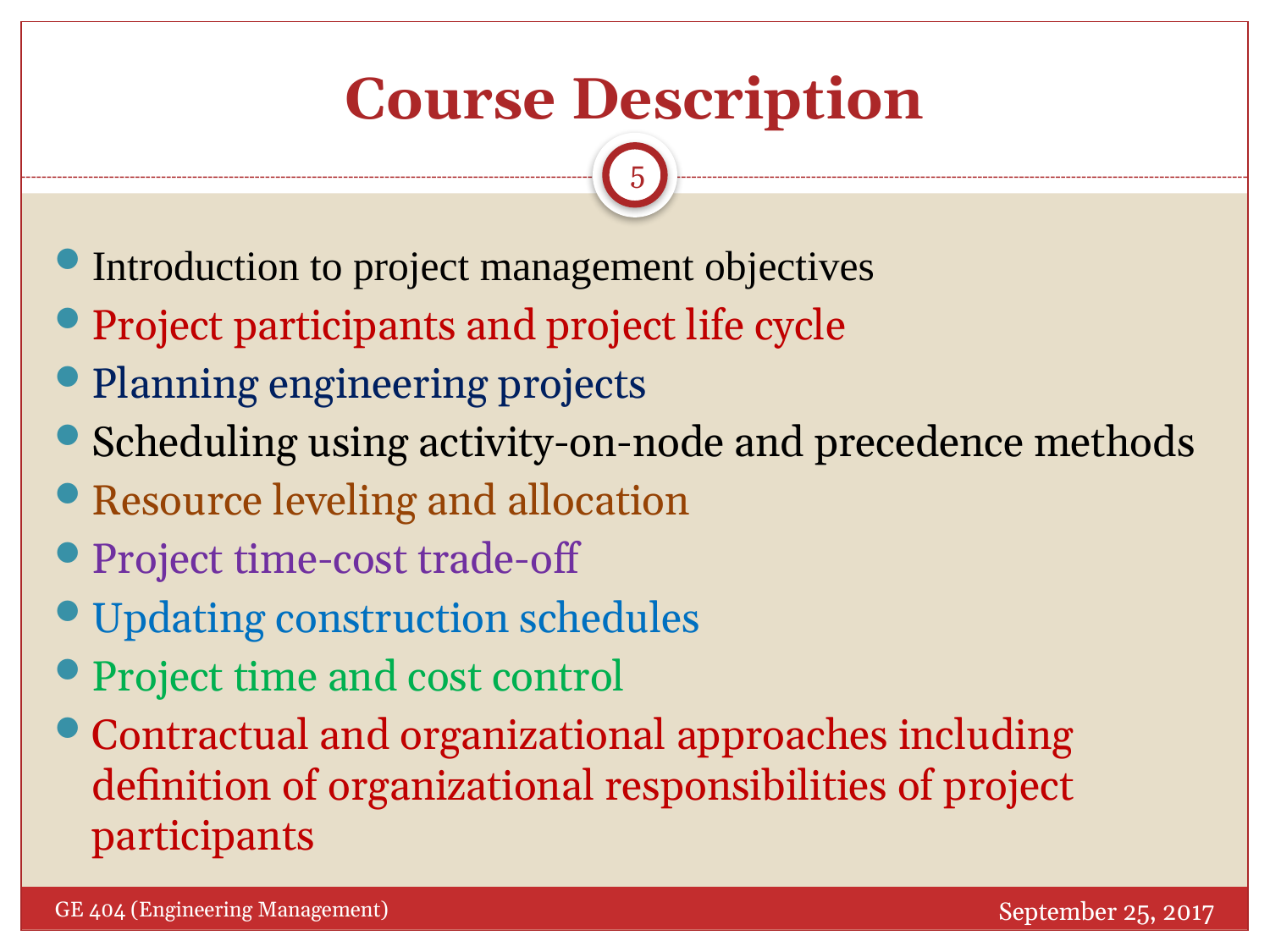

# Course Description
5
Introduction to project management objectives
Project participants and project life cycle
Planning engineering projects
Scheduling using activity-on-node and precedence methods
Resource leveling and allocation
Project time-cost trade-off
Updating construction schedules
Project time and cost control
Contractual and organizational approaches including definition of organizational responsibilities of project participants
September 25, 2017
GE 404 (Engineering Management)